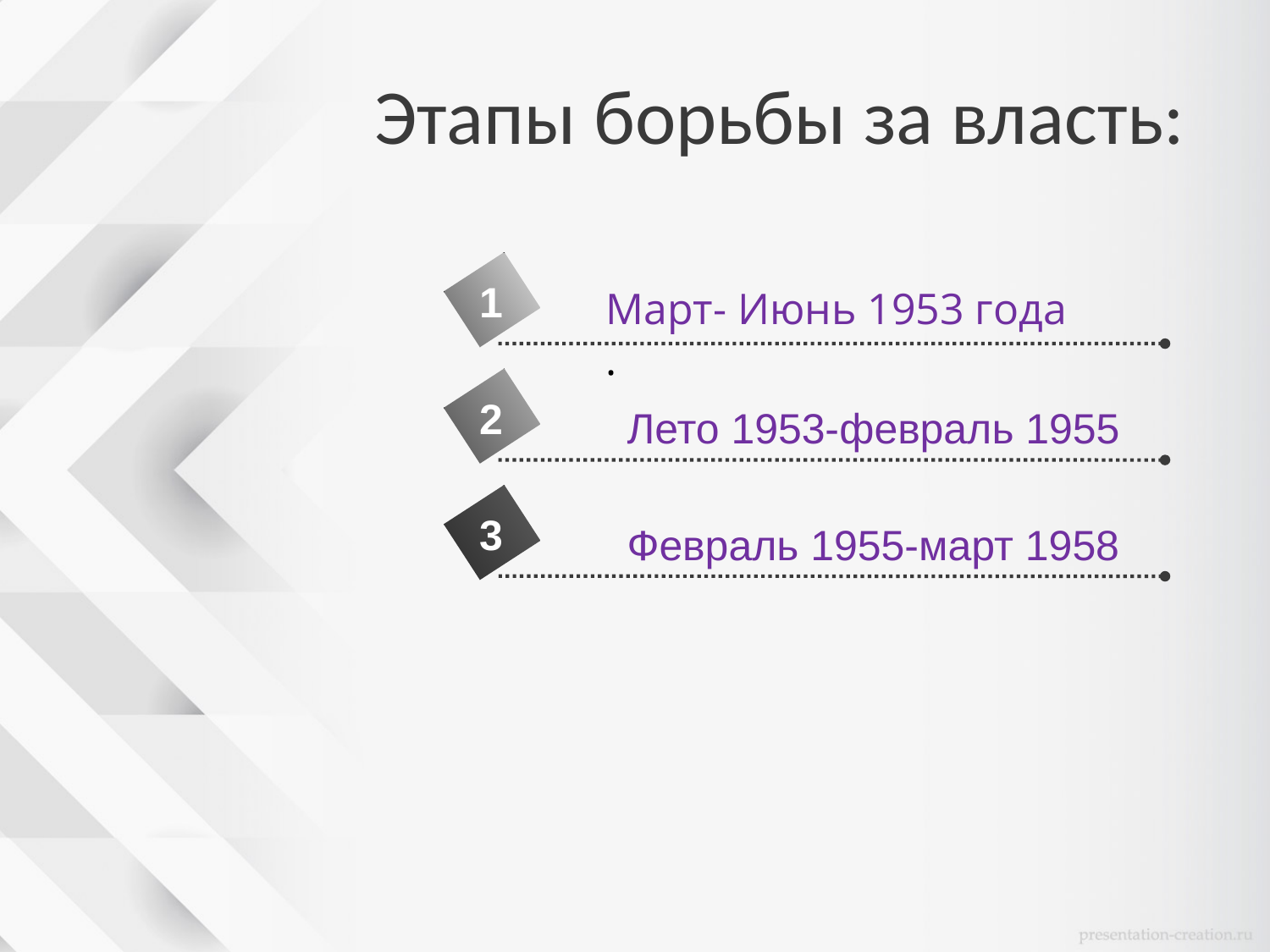

# Этапы борьбы за власть:

1
Март- Июнь 1953 года
.

2
Лето 1953-февраль 1955

3
Февраль 1955-март 1958